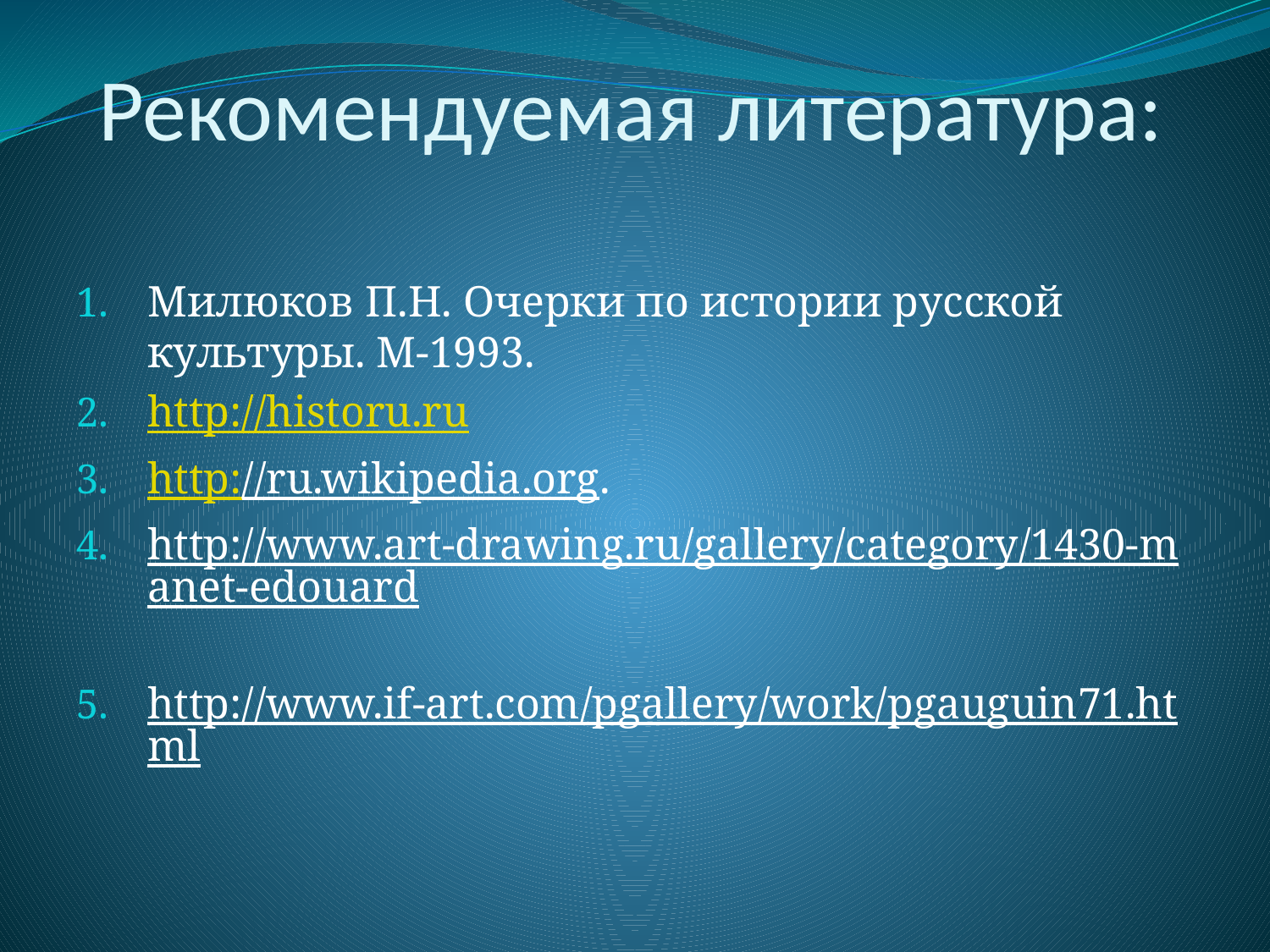

# Рекомендуемая литература:
Милюков П.Н. Очерки по истории русской культуры. М-1993.
http://historu.ru
http://ru.wikipedia.org.
http://www.art-drawing.ru/gallery/category/1430-manet-edouard
http://www.if-art.com/pgallery/work/pgauguin71.html